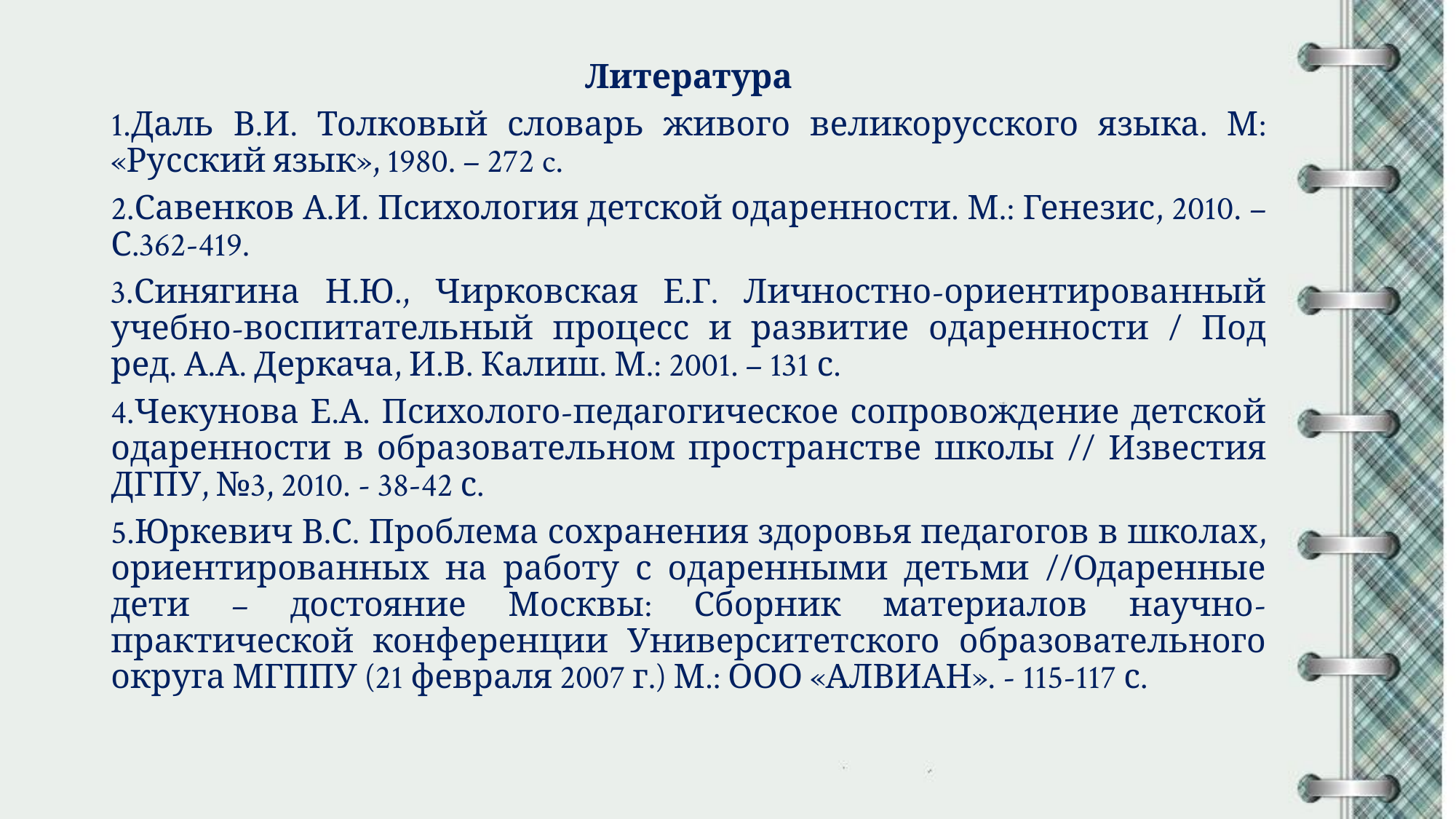

Литература
1.Даль В.И. Толковый словарь живого великорусского языка. М: «Русский язык», 1980. – 272 c.
2.Савенков А.И. Психология детской одаренности. М.: Генезис, 2010. – С.362-419.
3.Синягина Н.Ю., Чирковская Е.Г. Личностно-ориентированный учебно-воспитательный процесс и развитие одаренности / Под ред. А.А. Деркача, И.В. Калиш. М.: 2001. – 131 с.
4.Чекунова Е.А. Психолого-педагогическое сопровождение детской одаренности в образовательном пространстве школы // Известия ДГПУ, №3, 2010. - 38-42 с.
5.Юркевич В.С. Проблема сохранения здоровья педагогов в школах, ориентированных на работу с одаренными детьми //Одаренные дети – достояние Москвы: Сборник материалов научно-практической конференции Университетского образовательного округа МГППУ (21 февраля 2007 г.) М.: ООО «АЛВИАН». - 115-117 с.